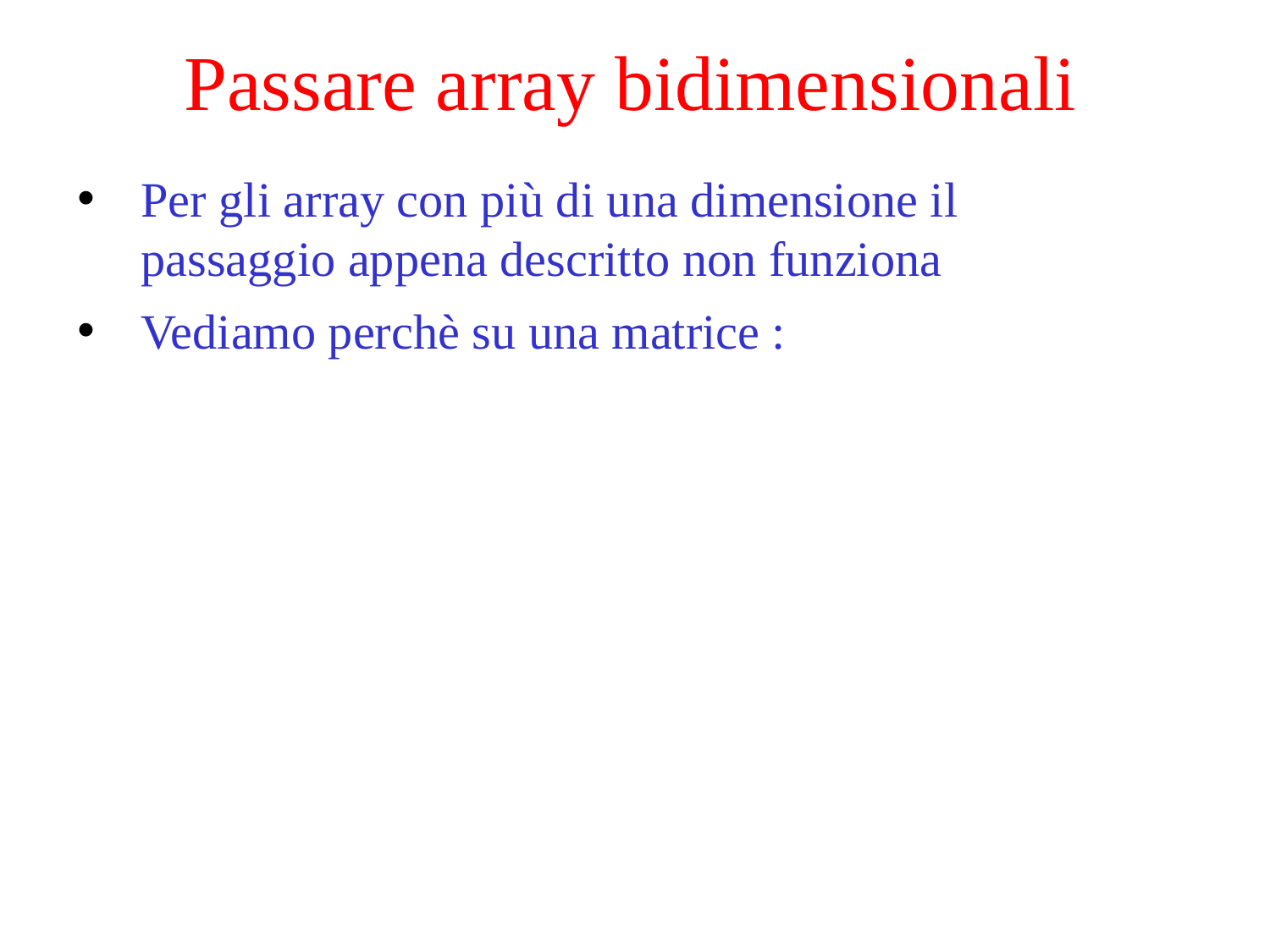

# Passare array bidimensionali
Per gli array con più di una dimensione il passaggio appena descritto non funziona
Vediamo perchè su una matrice :